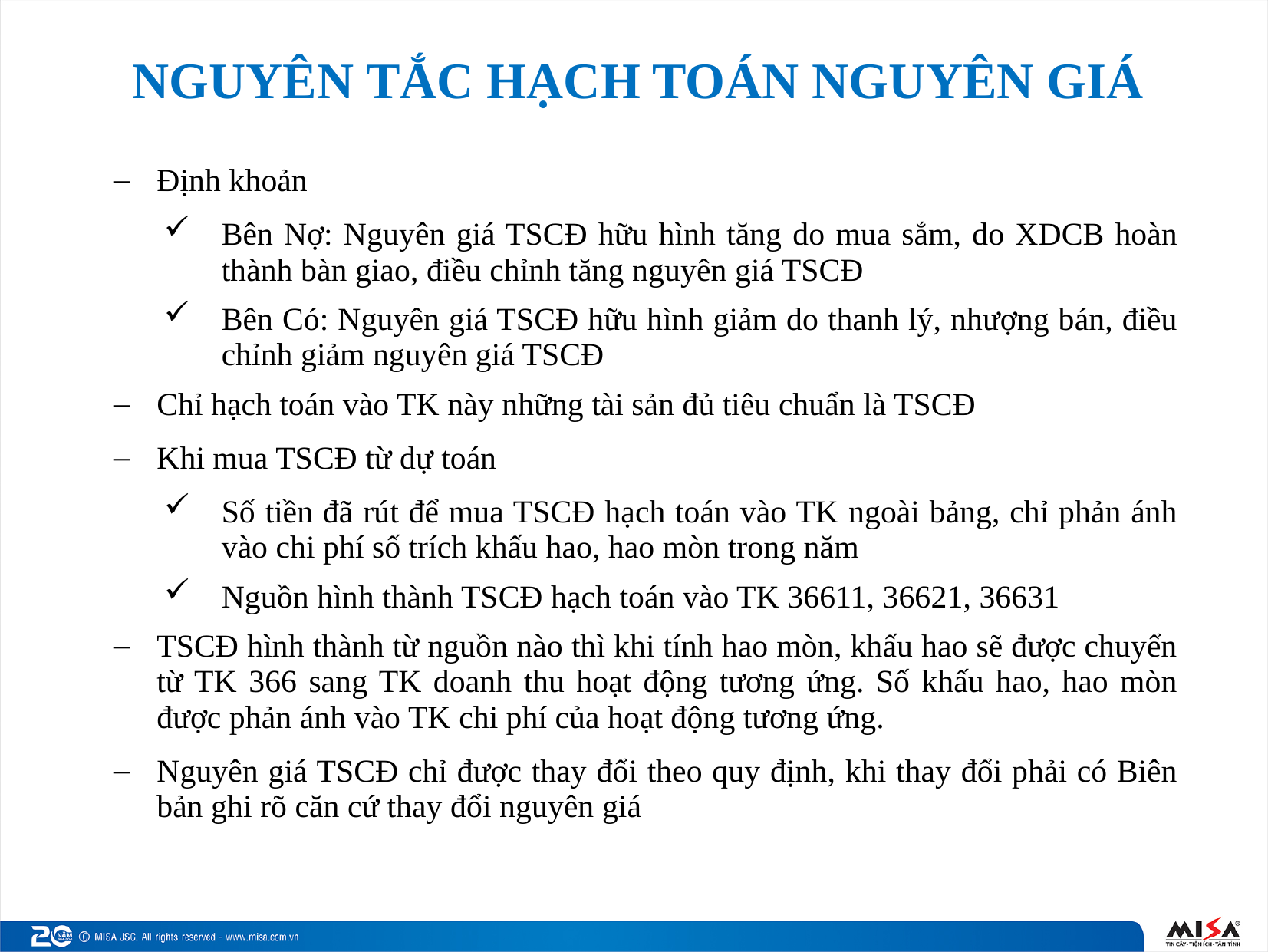

# NGUYÊN TẮC HẠCH TOÁN NGUYÊN GIÁ
Định khoản
Bên Nợ: Nguyên giá TSCĐ hữu hình tăng do mua sắm, do XDCB hoàn thành bàn giao, điều chỉnh tăng nguyên giá TSCĐ
Bên Có: Nguyên giá TSCĐ hữu hình giảm do thanh lý, nhượng bán, điều chỉnh giảm nguyên giá TSCĐ
Chỉ hạch toán vào TK này những tài sản đủ tiêu chuẩn là TSCĐ
Khi mua TSCĐ từ dự toán
Số tiền đã rút để mua TSCĐ hạch toán vào TK ngoài bảng, chỉ phản ánh vào chi phí số trích khấu hao, hao mòn trong năm
Nguồn hình thành TSCĐ hạch toán vào TK 36611, 36621, 36631
TSCĐ hình thành từ nguồn nào thì khi tính hao mòn, khấu hao sẽ được chuyển từ TK 366 sang TK doanh thu hoạt động tương ứng. Số khấu hao, hao mòn được phản ánh vào TK chi phí của hoạt động tương ứng.
Nguyên giá TSCĐ chỉ được thay đổi theo quy định, khi thay đổi phải có Biên bản ghi rõ căn cứ thay đổi nguyên giá